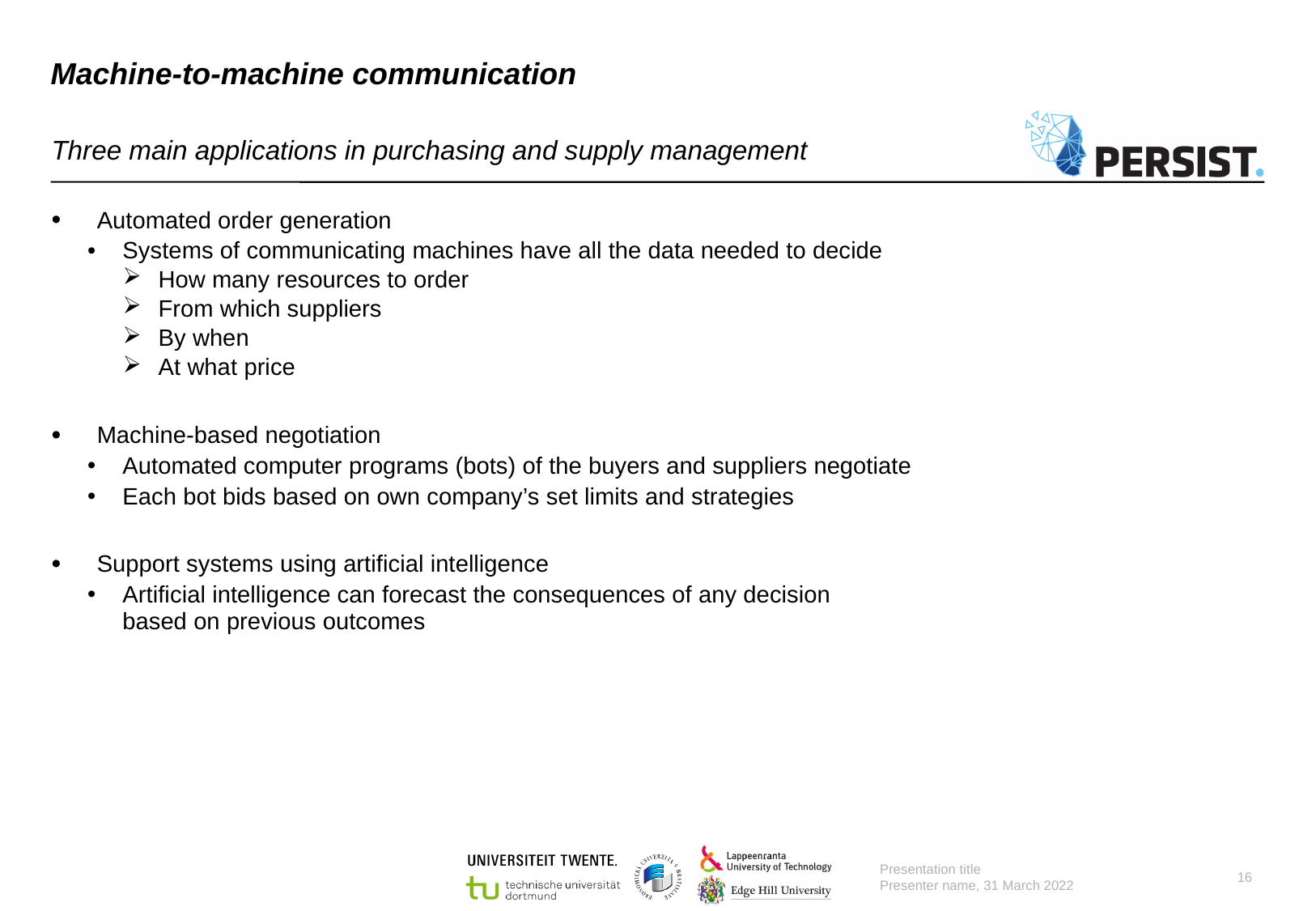

# Machine-to-machine communication
Three main applications in purchasing and supply management
Automated order generation
Systems of communicating machines have all the data needed to decide
How many resources to order
From which suppliers
By when
At what price

Machine-based negotiation
Automated computer programs (bots) of the buyers and suppliers negotiate
Each bot bids based on own company’s set limits and strategies

Support systems using artificial intelligence
Artificial intelligence can forecast the consequences of any decision
based on previous outcomes

Presentation title
Presenter name, 31 March 2022
16